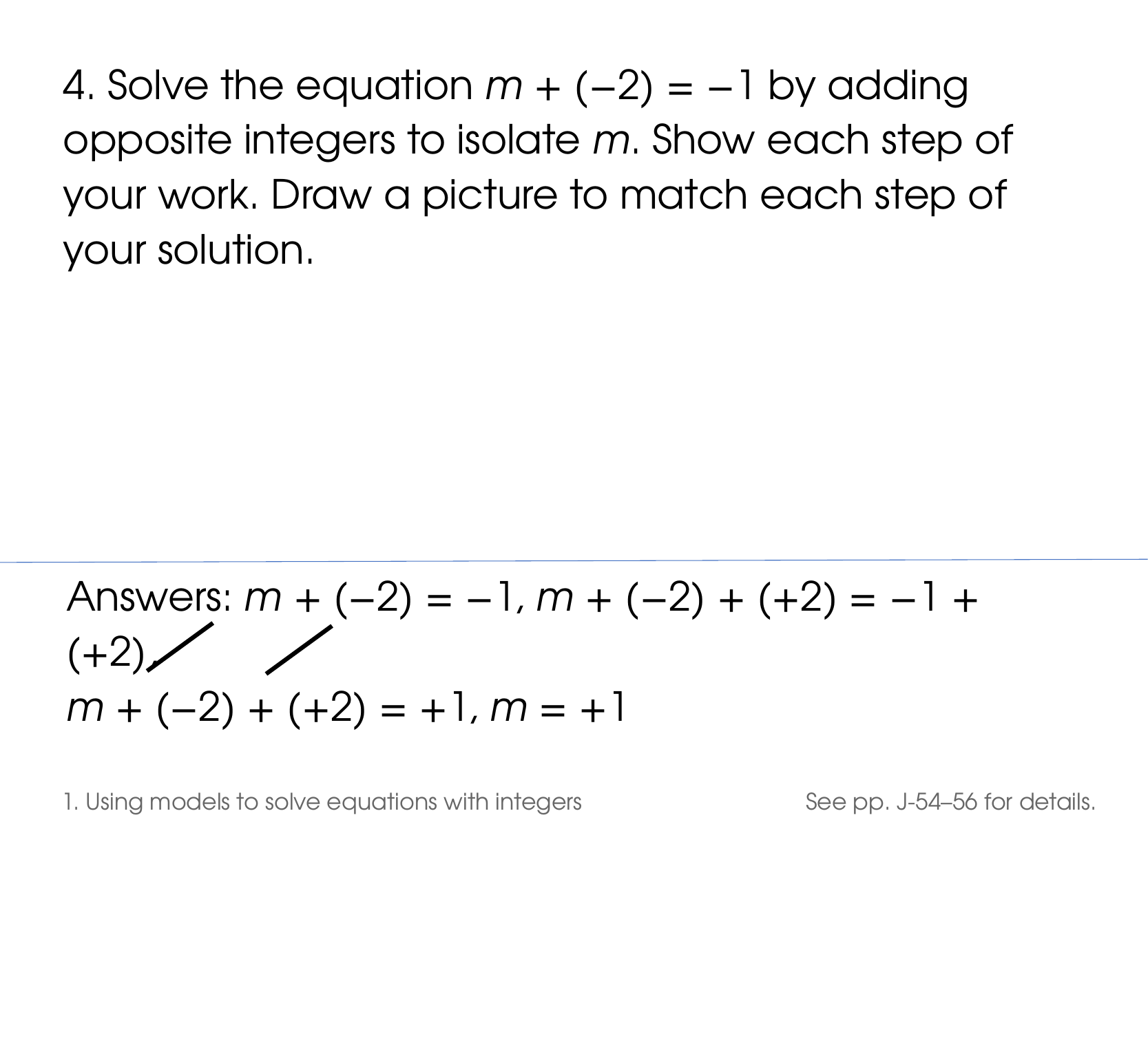

4. Solve the equation m + (−2) = −1 by adding opposite integers to isolate m. Show each step of your work. Draw a picture to match each step of your solution.
Answers: m + (−2) = −1, m + (−2) + (+2) = −1 + (+2),
m + (−2) + (+2) = +1, m = +1
1. Using models to solve equations with integers
See pp. J-54–56 for details.